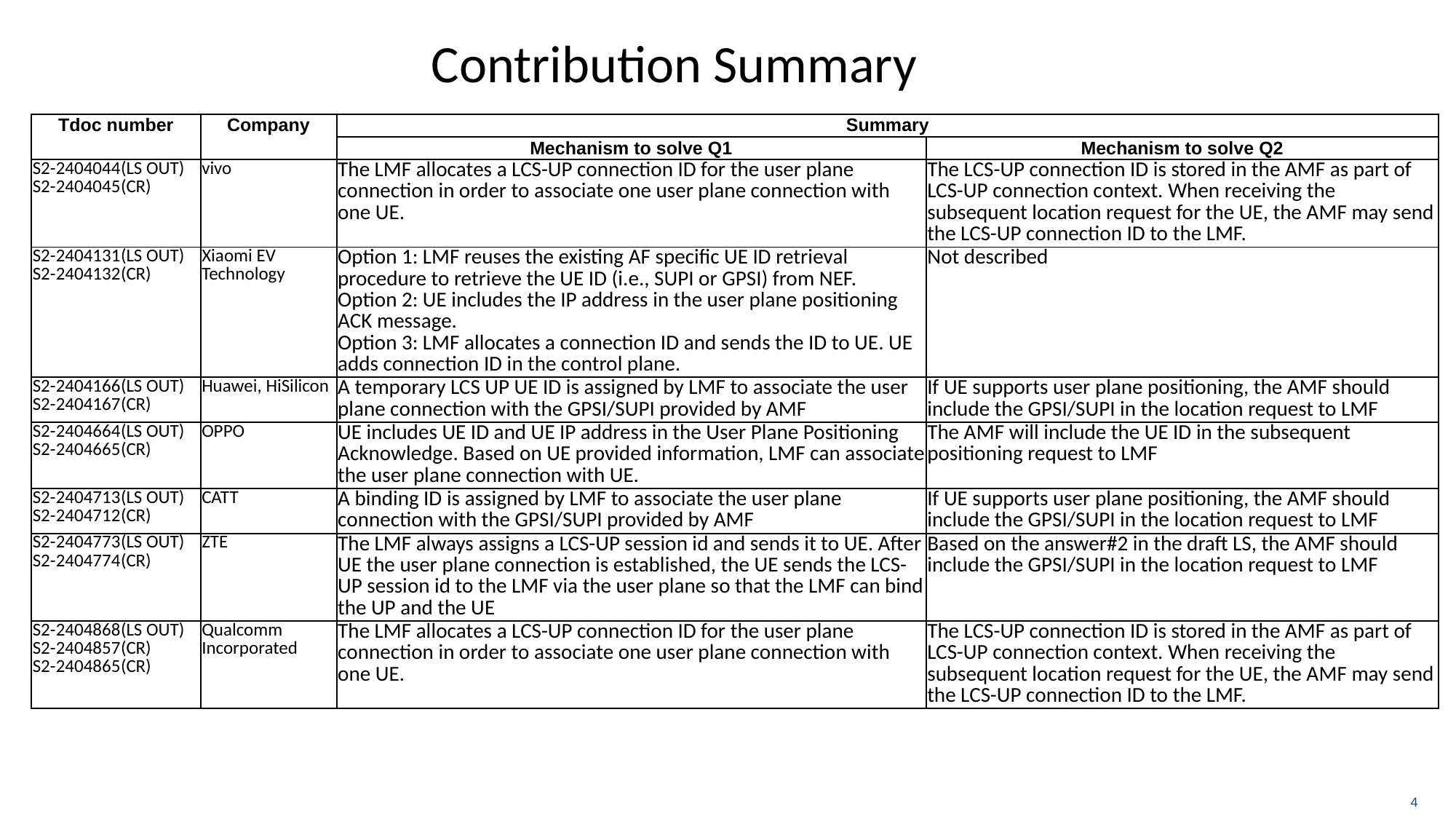

# Contribution Summary
| Tdoc number | Company | Summary |  |
| --- | --- | --- | --- |
|  |  | Mechanism to solve Q1 | Mechanism to solve Q2 |
| S2-2404044(LS OUT) S2-2404045(CR) | vivo | The LMF allocates a LCS-UP connection ID for the user plane connection in order to associate one user plane connection with one UE. | The LCS-UP connection ID is stored in the AMF as part of LCS-UP connection context. When receiving the subsequent location request for the UE, the AMF may send the LCS-UP connection ID to the LMF. |
| S2-2404131(LS OUT) S2-2404132(CR) | Xiaomi EV Technology | Option 1: LMF reuses the existing AF specific UE ID retrieval procedure to retrieve the UE ID (i.e., SUPI or GPSI) from NEF.   Option 2: UE includes the IP address in the user plane positioning ACK message. Option 3: LMF allocates a connection ID and sends the ID to UE. UE adds connection ID in the control plane. | Not described |
| S2-2404166(LS OUT) S2-2404167(CR) | Huawei, HiSilicon | A temporary LCS UP UE ID is assigned by LMF to associate the user plane connection with the GPSI/SUPI provided by AMF | If UE supports user plane positioning, the AMF should include the GPSI/SUPI in the location request to LMF |
| S2-2404664(LS OUT) S2-2404665(CR) | OPPO | UE includes UE ID and UE IP address in the User Plane Positioning Acknowledge. Based on UE provided information, LMF can associate the user plane connection with UE. | The AMF will include the UE ID in the subsequent positioning request to LMF |
| S2-2404713(LS OUT) S2-2404712(CR) | CATT | A binding ID is assigned by LMF to associate the user plane connection with the GPSI/SUPI provided by AMF | If UE supports user plane positioning, the AMF should include the GPSI/SUPI in the location request to LMF |
| S2-2404773(LS OUT) S2-2404774(CR) | ZTE | The LMF always assigns a LCS-UP session id and sends it to UE. After UE the user plane connection is established, the UE sends the LCS-UP session id to the LMF via the user plane so that the LMF can bind the UP and the UE | Based on the answer#2 in the draft LS, the AMF should include the GPSI/SUPI in the location request to LMF |
| S2-2404868(LS OUT) S2-2404857(CR) S2-2404865(CR) | Qualcomm Incorporated | The LMF allocates a LCS-UP connection ID for the user plane connection in order to associate one user plane connection with one UE. | The LCS-UP connection ID is stored in the AMF as part of LCS-UP connection context. When receiving the subsequent location request for the UE, the AMF may send the LCS-UP connection ID to the LMF. |